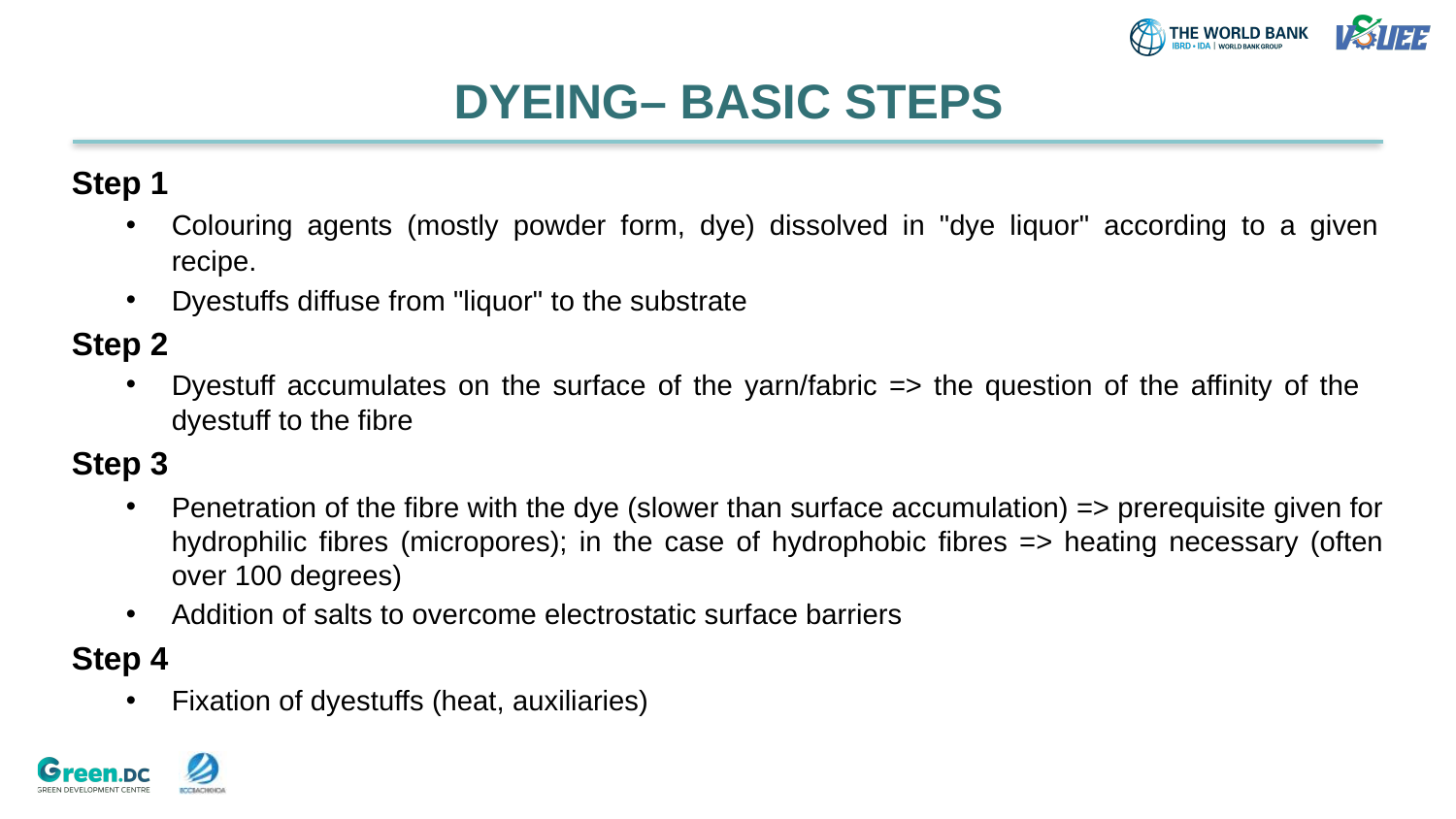

# DYEING– BASIC STEPS
Step 1
Colouring agents (mostly powder form, dye) dissolved in "dye liquor" according to a given recipe.
Dyestuffs diffuse from "liquor" to the substrate
Step 2
Dyestuff accumulates on the surface of the yarn/fabric => the question of the affinity of the dyestuff to the fibre
Step 3
Penetration of the fibre with the dye (slower than surface accumulation) => prerequisite given for hydrophilic fibres (micropores); in the case of hydrophobic fibres => heating necessary (often over 100 degrees)
Addition of salts to overcome electrostatic surface barriers
Step 4
Fixation of dyestuffs (heat, auxiliaries)